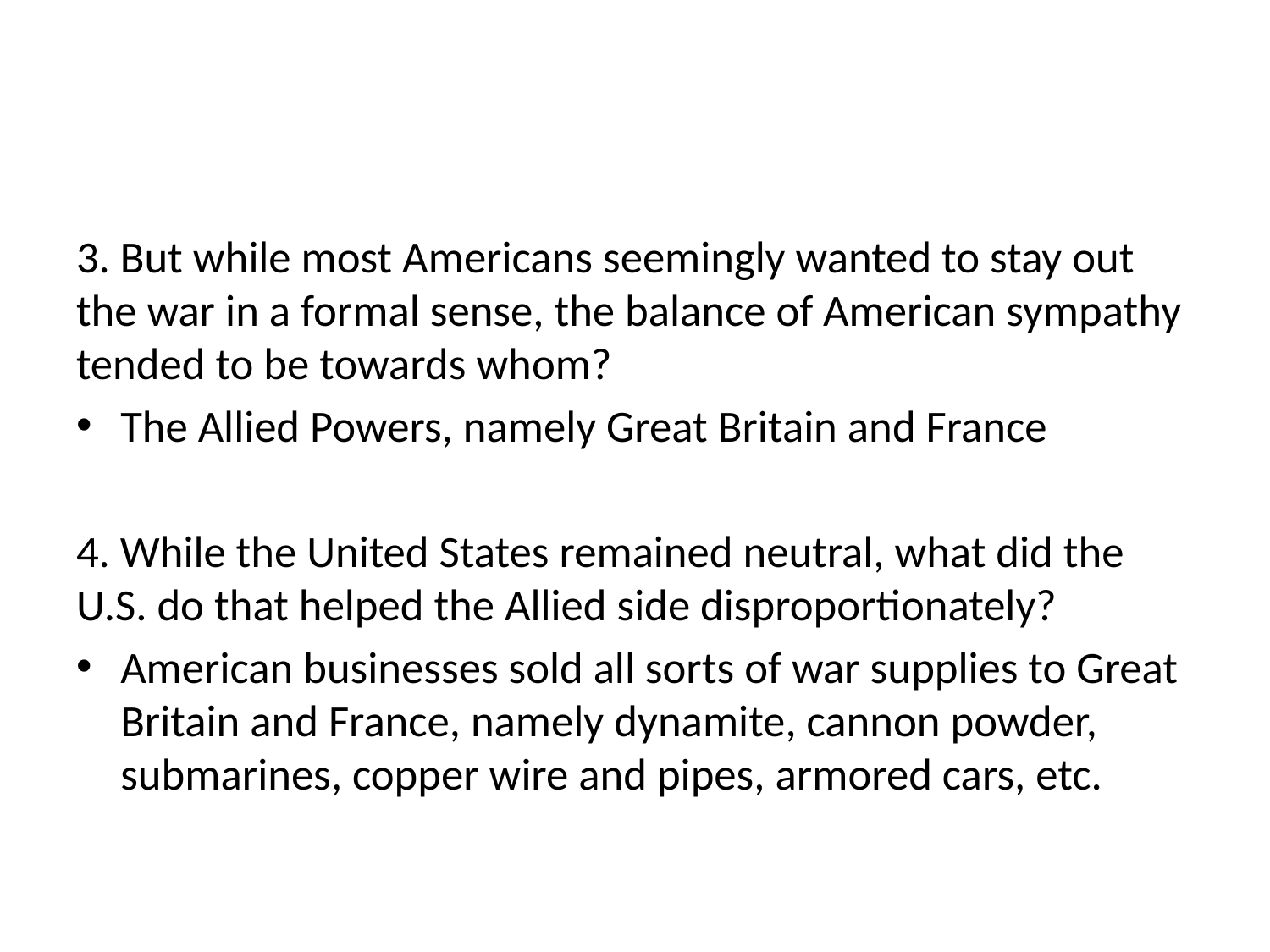

#
3. But while most Americans seemingly wanted to stay out the war in a formal sense, the balance of American sympathy tended to be towards whom?
The Allied Powers, namely Great Britain and France

4. While the United States remained neutral, what did the U.S. do that helped the Allied side disproportionately?
American businesses sold all sorts of war supplies to Great Britain and France, namely dynamite, cannon powder, submarines, copper wire and pipes, armored cars, etc.